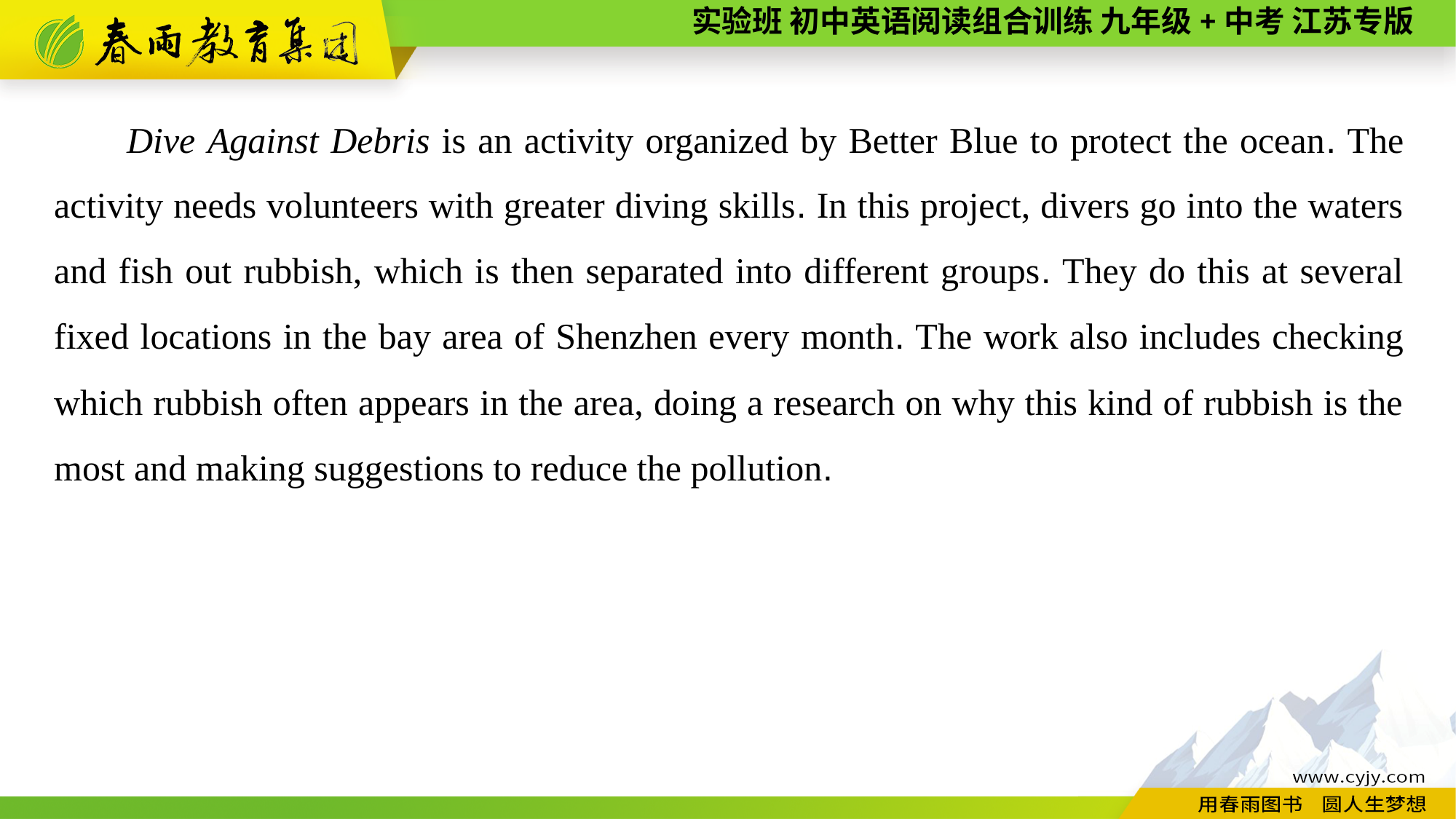

Dive Against Debris is an activity organized by Better Blue to protect the ocean. The activity needs volunteers with greater diving skills. In this project, divers go into the waters and fish out rubbish, which is then separated into different groups. They do this at several fixed locations in the bay area of Shenzhen every month. The work also includes checking which rubbish often appears in the area, doing a research on why this kind of rubbish is the most and making suggestions to reduce the pollution.